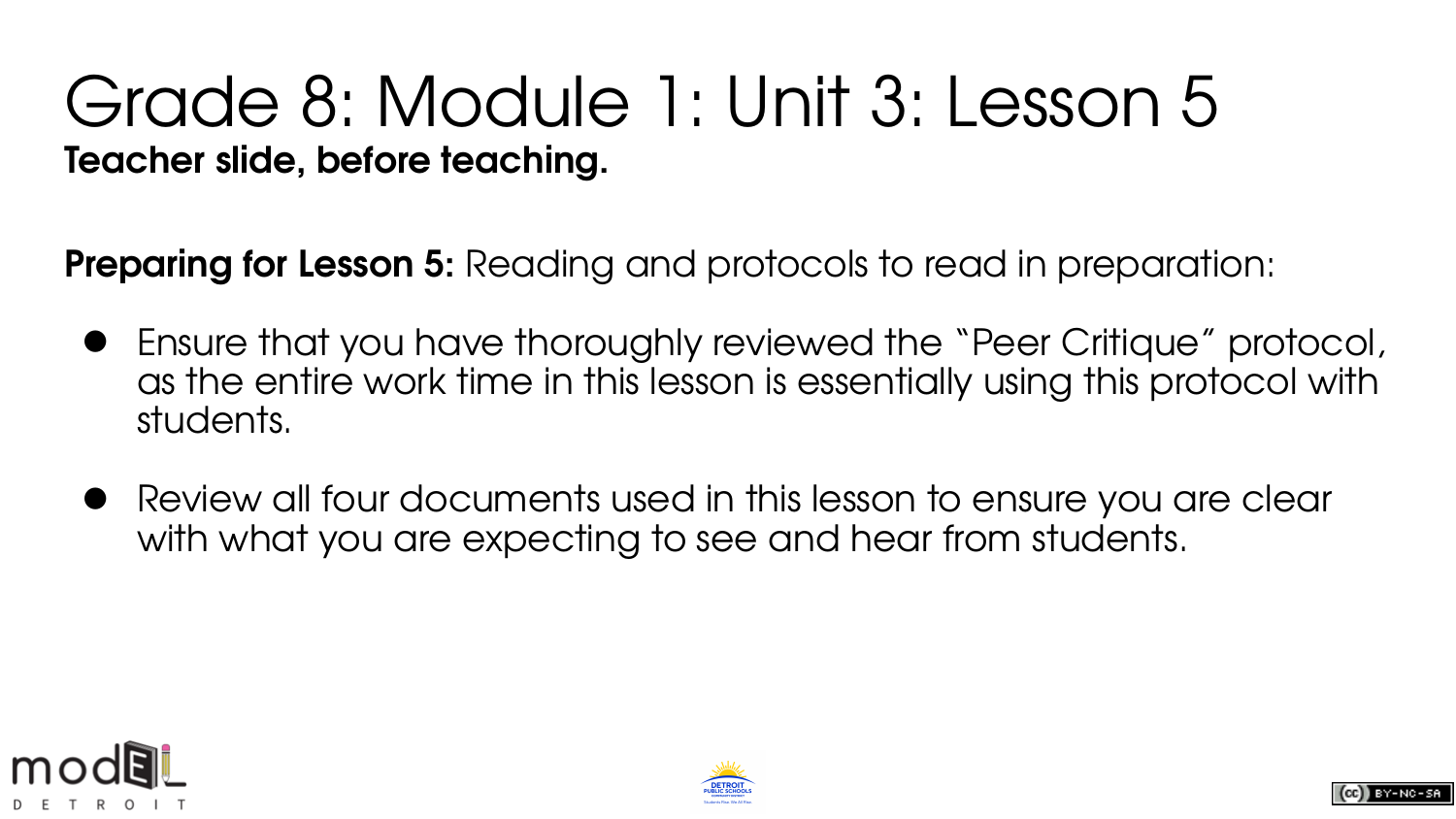

# Grade 8: Module 1: Unit 3: Lesson 5
Teacher slide, before teaching.
Preparing for Lesson 5: Reading and protocols to read in preparation:

Ensure that you have thoroughly reviewed the “Peer Critique” protocol, as the entire work time in this lesson is essentially using this protocol with students.

Review all four documents used in this lesson to ensure you are clear with what you are expecting to see and hear from students.